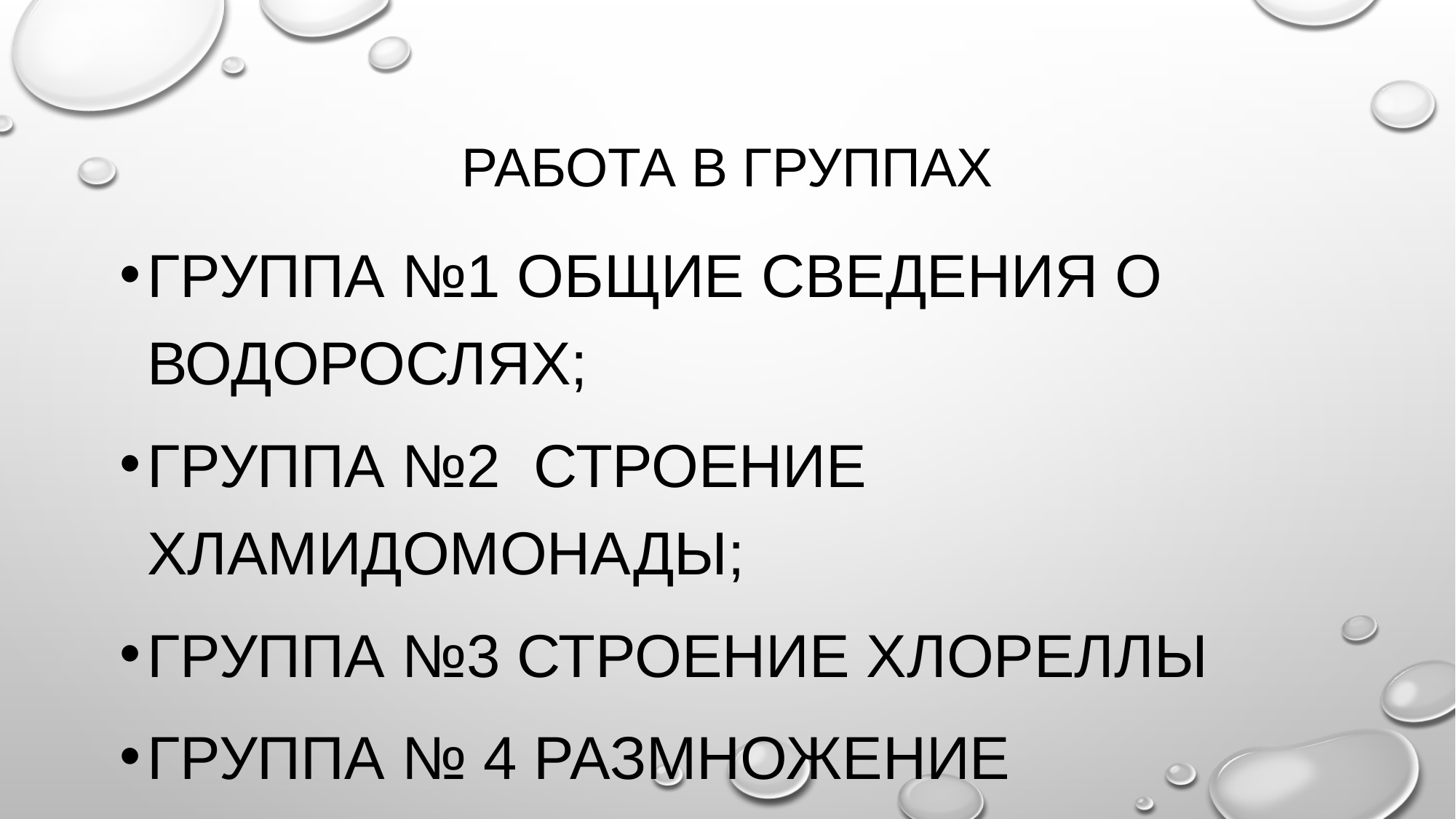

# Работа в группах
Группа №1 Общие сведения о водорослях;
Группа №2  Строение хламидомонады;
Группа №3 Строение хлореллы
Группа № 4 Размножение